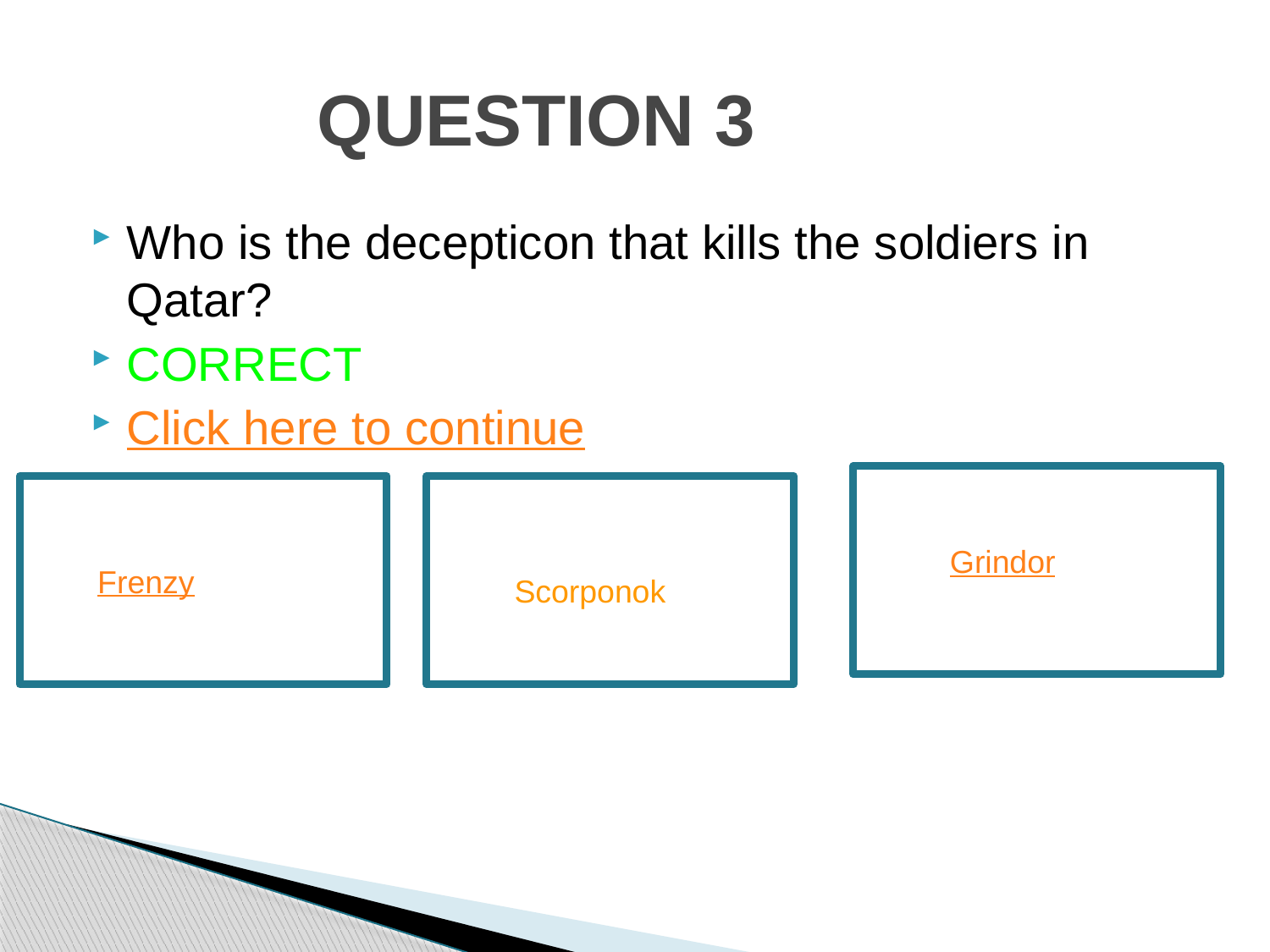

# QUESTION 3
Who is the decepticon that kills the soldiers in Qatar?
CORRECT
Click here to continue

     Grindor

    Frenzy

    Scorponok